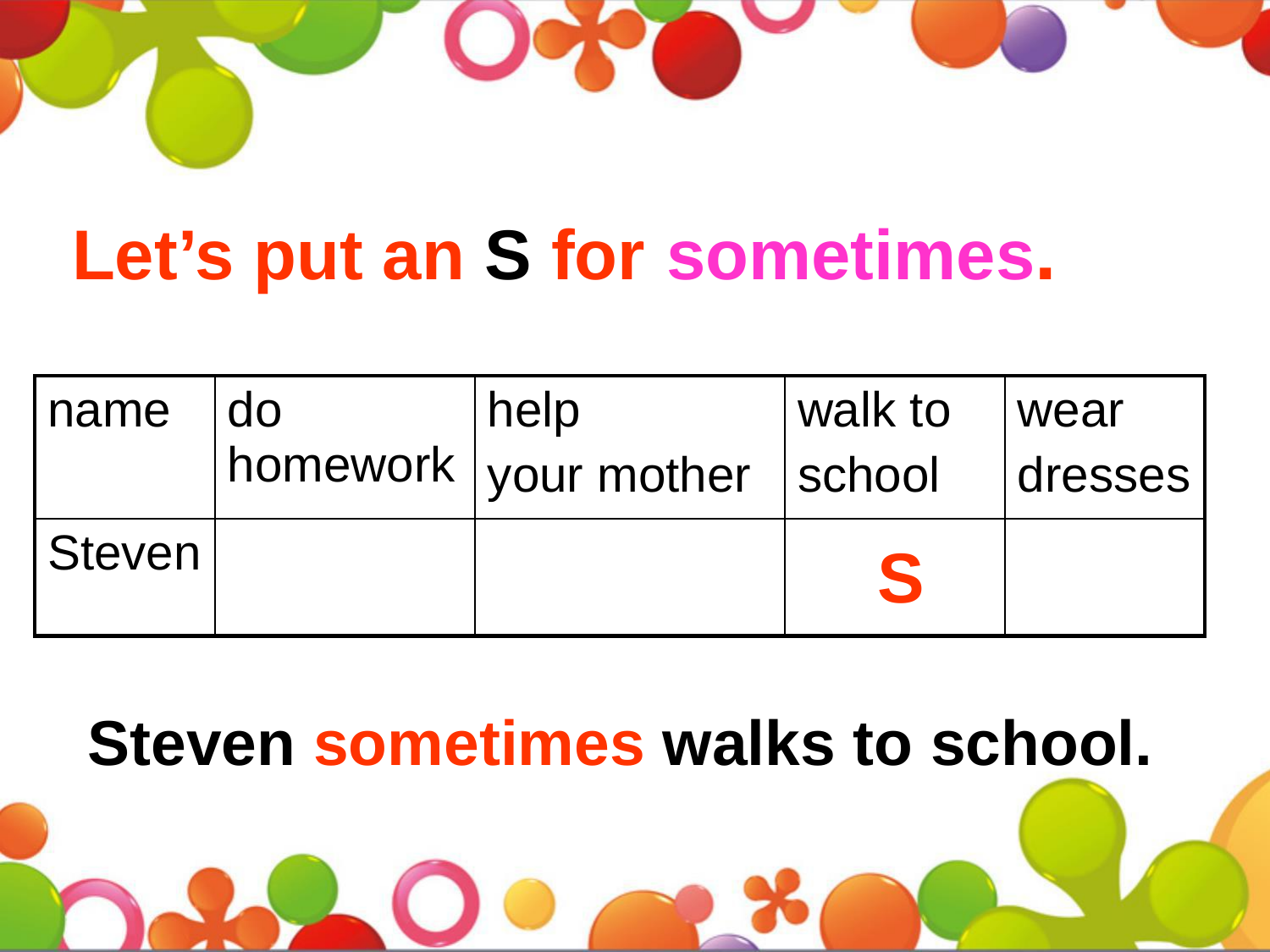

Let’s put an S for sometimes.
| name | do homework | help your mother | walk to school | wear dresses |
| --- | --- | --- | --- | --- |
| Steven |  |  |  |  |
S
Steven sometimes walks to school.